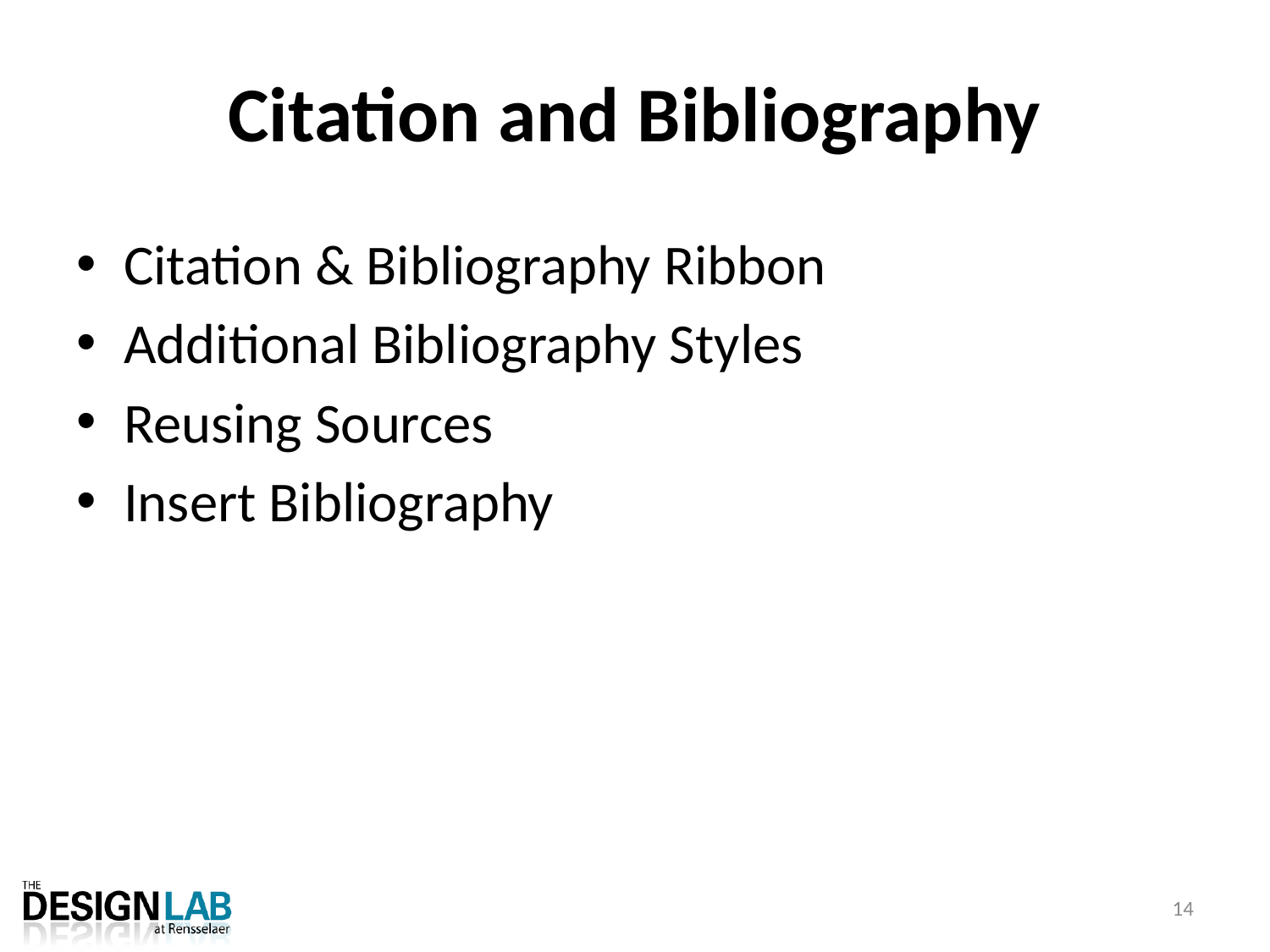

# Citation and Bibliography
Citation & Bibliography Ribbon
Additional Bibliography Styles
Reusing Sources
Insert Bibliography
14